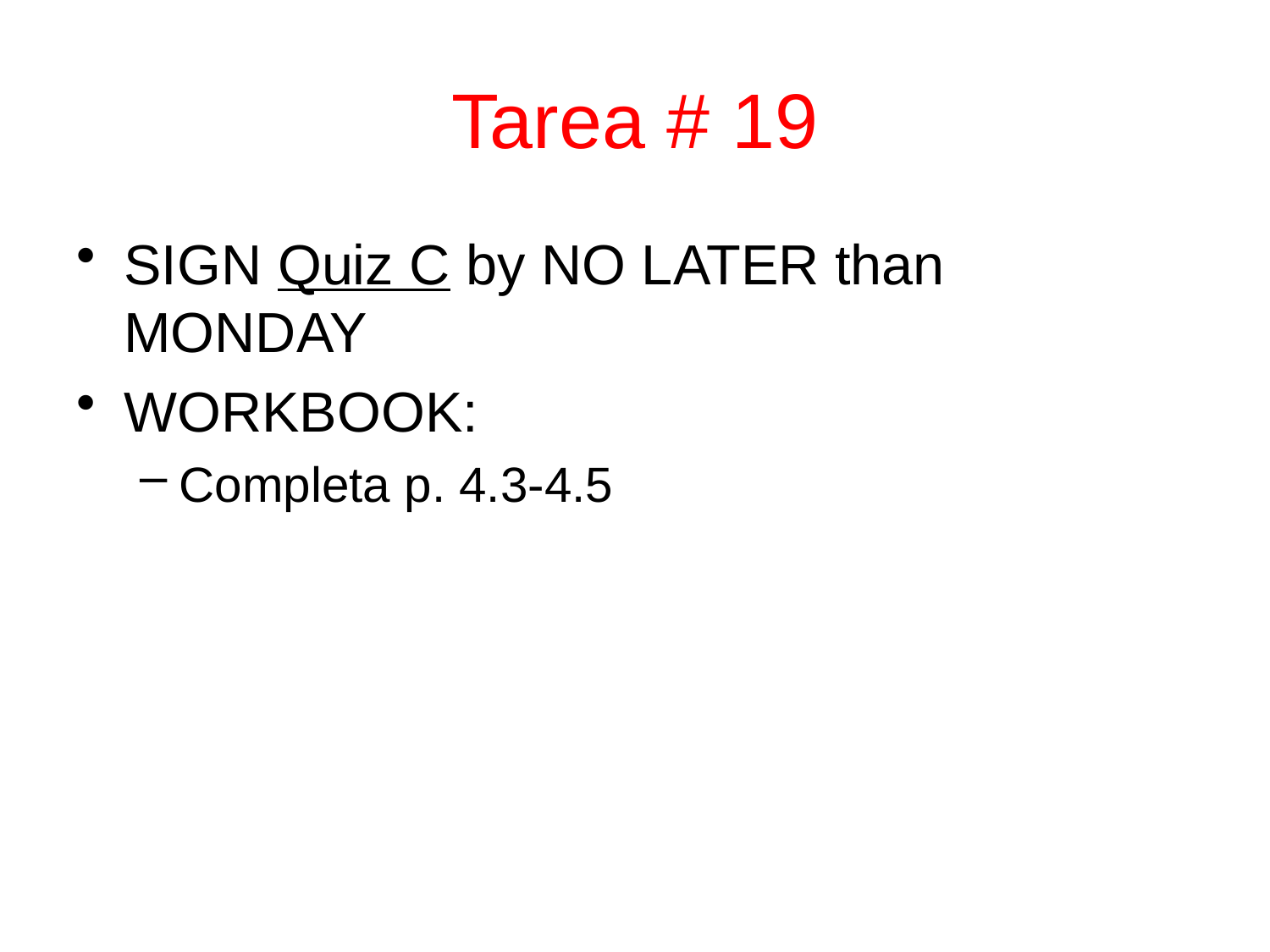

# Tarea # 19
SIGN Quiz C by NO LATER than MONDAY
WORKBOOK:
Completa p. 4.3-4.5